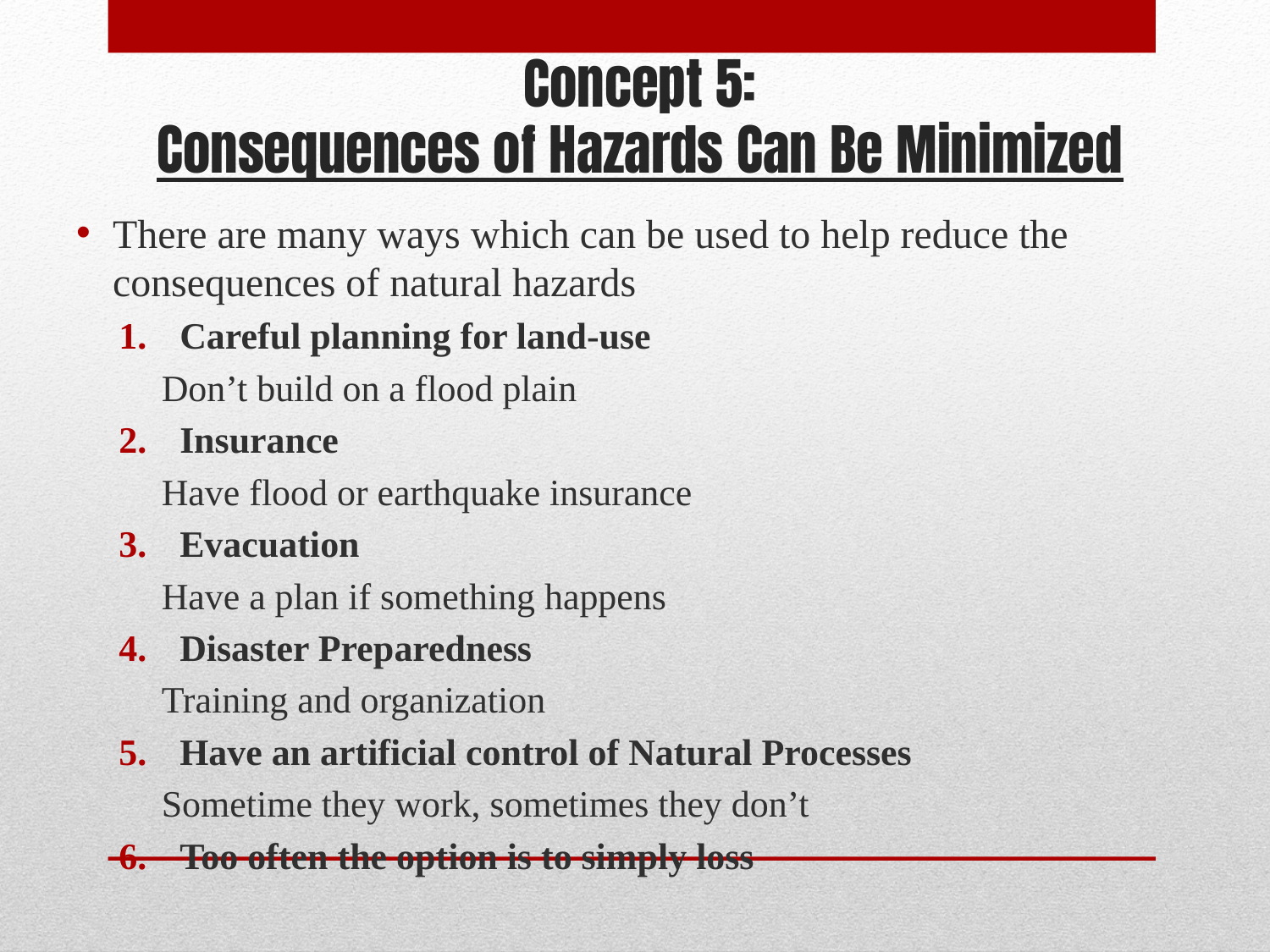

# Concept 5: Consequences of Hazards Can Be Minimized
There are many ways which can be used to help reduce the consequences of natural hazards
Careful planning for land-use
Don’t build on a flood plain
Insurance
Have flood or earthquake insurance
Evacuation
Have a plan if something happens
Disaster Preparedness
Training and organization
Have an artificial control of Natural Processes
Sometime they work, sometimes they don’t
Too often the option is to simply loss